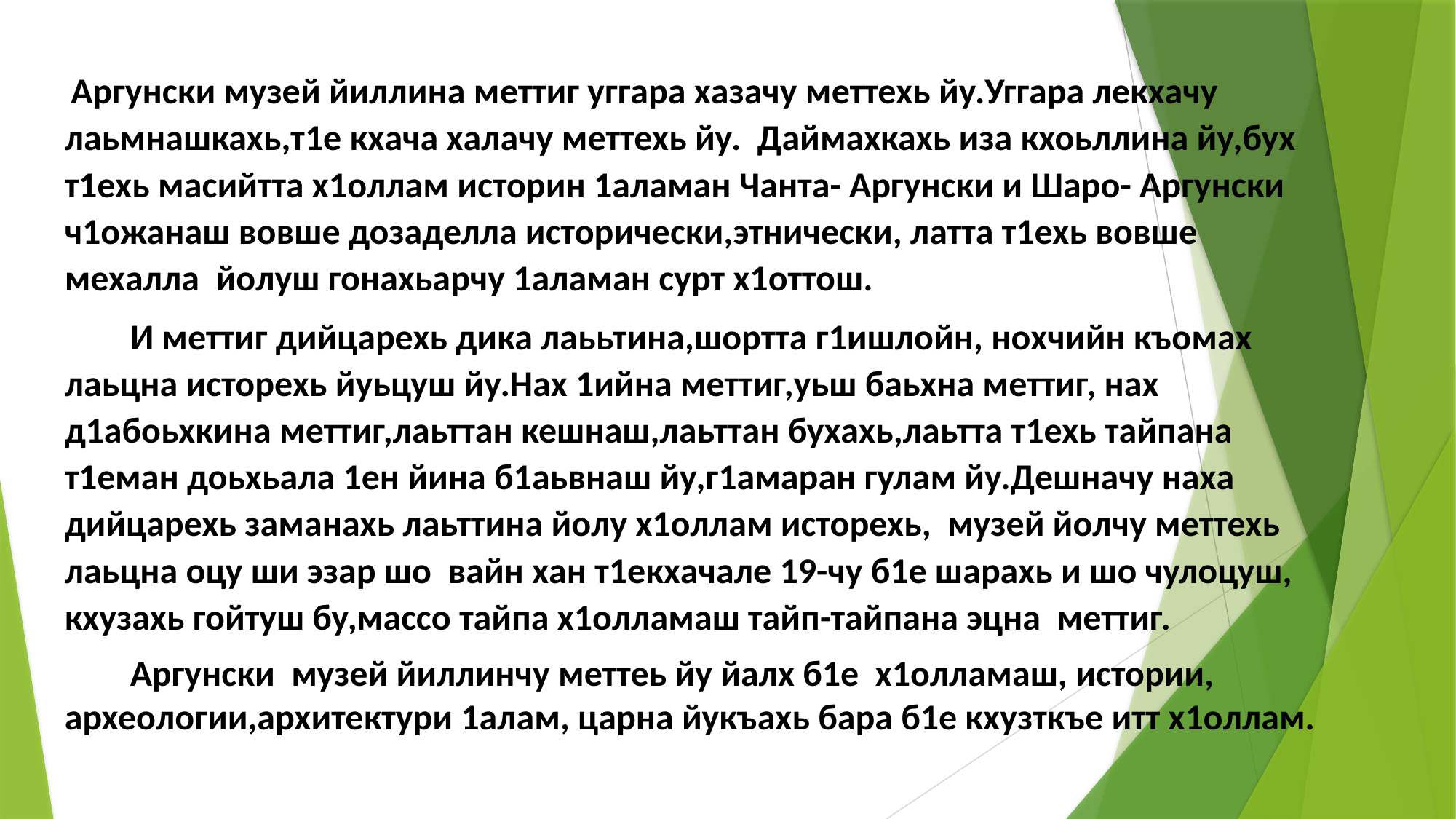

Аргунски музей йиллина меттиг уггара хазачу меттехь йу.Уггара лекхачу лаьмнашкахь,т1е кхача халачу меттехь йу.  Даймахкахь иза кхоьллина йу,бух т1ехь масийтта х1оллам историн 1аламан Чанта- Аргунски и Шаро- Аргунски ч1ожанаш вовше дозаделла исторически,этнически, латта т1ехь вовше мехалла  йолуш гонахьарчу 1аламан сурт х1оттош.
        И меттиг дийцарехь дика лаььтина,шортта г1ишлойн, нохчийн къомах лаьцна исторехь йуьцуш йу.Нах 1ийна меттиг,уьш баьхна меттиг, нах д1абоьхкина меттиг,лаьттан кешнаш,лаьттан бухахь,лаьтта т1ехь тайпана т1еман доьхьала 1ен йина б1аьвнаш йу,г1амаран гулам йу.Дешначу наха дийцарехь заманахь лаьттина йолу х1оллам исторехь,  музей йолчу меттехь лаьцна оцу ши эзар шо  вайн хан т1екхачале 19-чу б1е шарахь и шо чулоцуш, кхузахь гойтуш бу,массо тайпа х1олламаш тайп-тайпана эцна  меттиг.
        Аргунски  музей йиллинчу меттеь йу йалх б1е  х1олламаш, истории, археологии,архитектури 1алам, царна йукъахь бара б1е кхузткъе итт х1оллам.